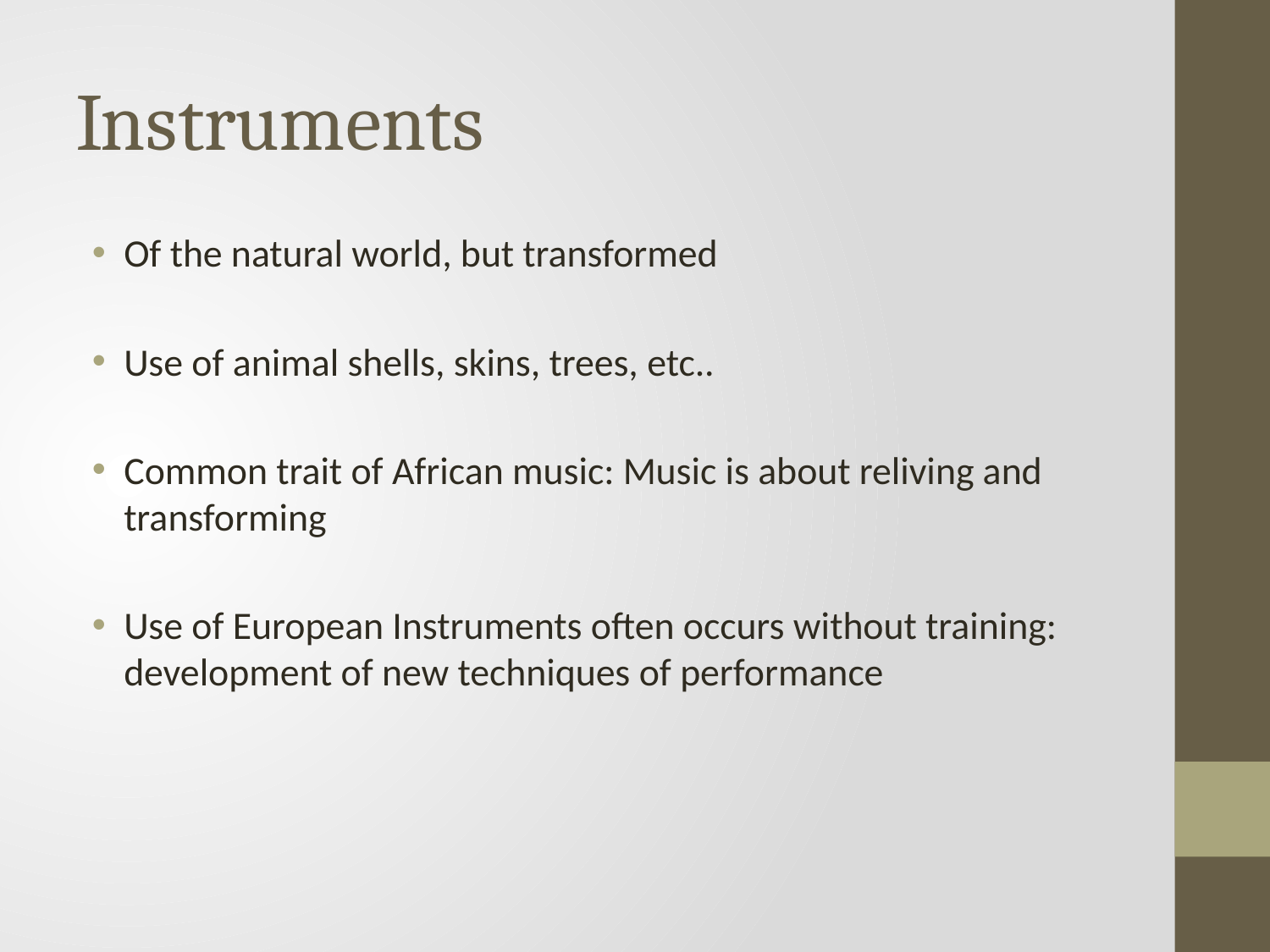

# Instruments
Of the natural world, but transformed

Use of animal shells, skins, trees, etc..

Common trait of African music: Music is about reliving and transforming

Use of European Instruments often occurs without training: development of new techniques of performance